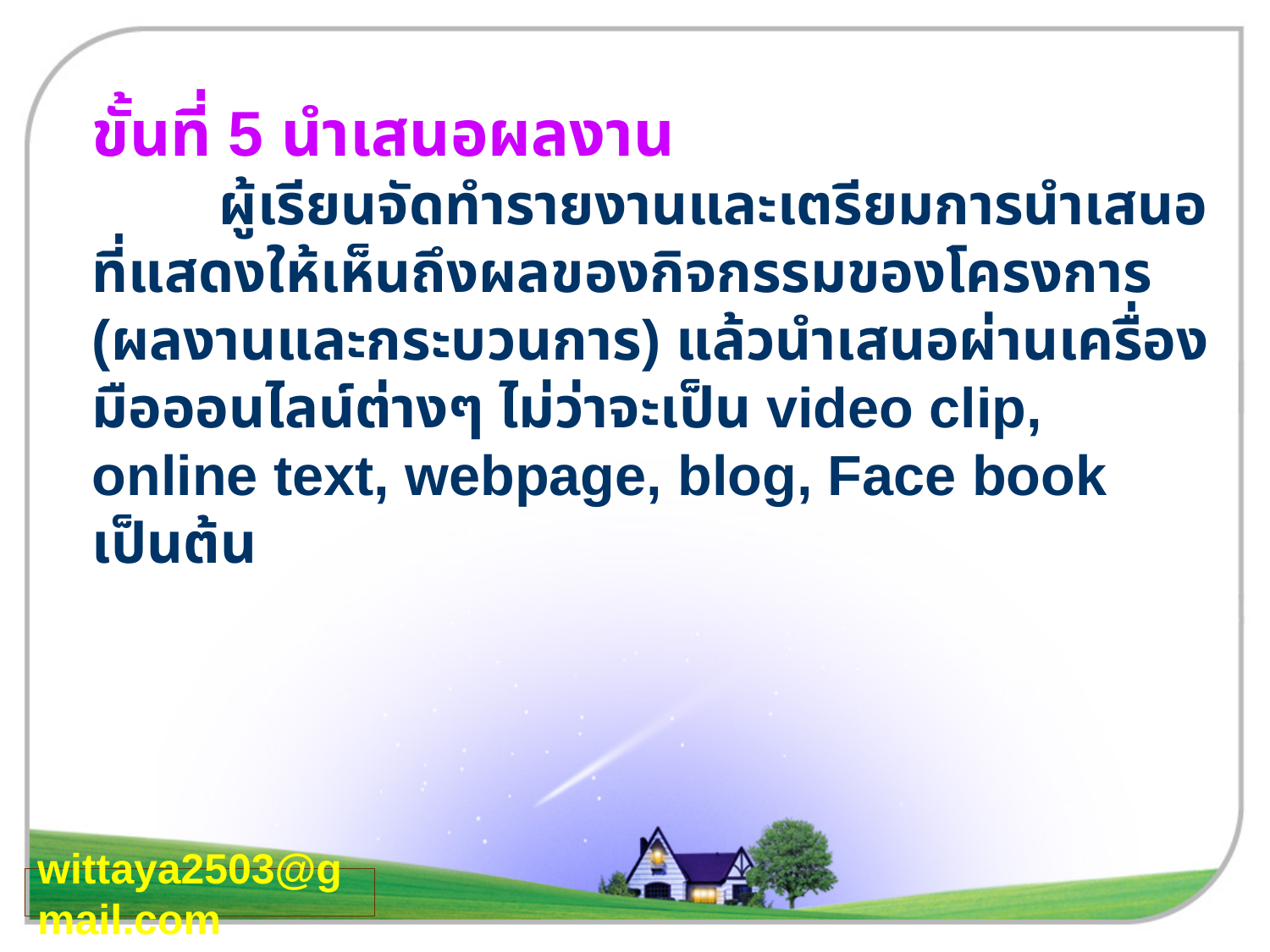

ขั้นที่ 5 นำเสนอผลงาน
	ผู้เรียนจัดทำรายงานและเตรียมการนำเสนอที่แสดงให้เห็นถึงผลของกิจกรรมของโครงการ (ผลงานและกระบวนการ) แล้วนำเสนอผ่านเครื่องมือออนไลน์ต่างๆ ไม่ว่าจะเป็น video clip, online text, webpage, blog, Face book เป็นต้น

wittaya2503@gmail.com
23/06/57
23